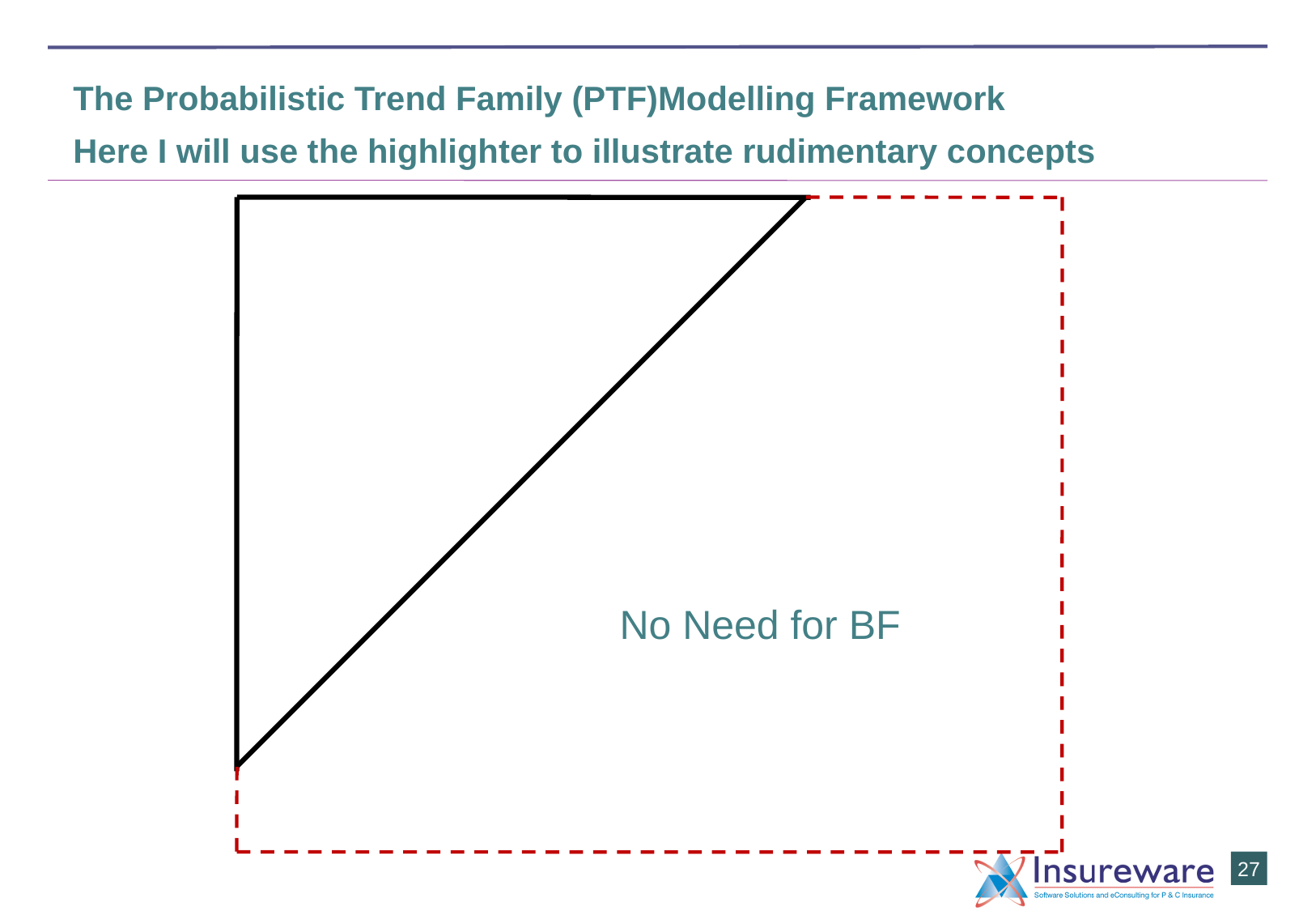

# The Probabilistic Trend Family (PTF)Modelling Framework Here I will use the highlighter to illustrate rudimentary concepts
No Need for BF

27